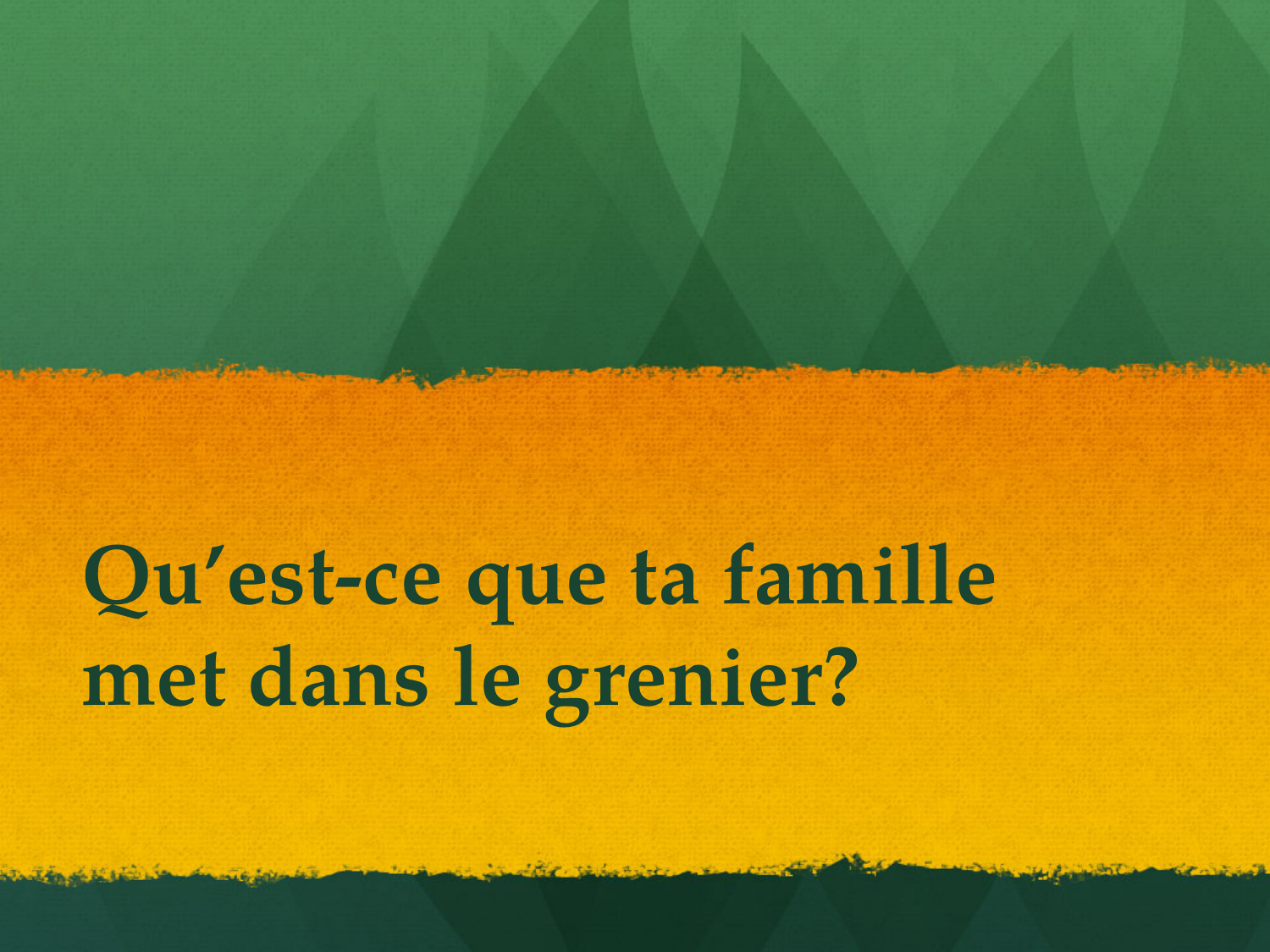

# Qu’est-ce que ta famille met dans le grenier?